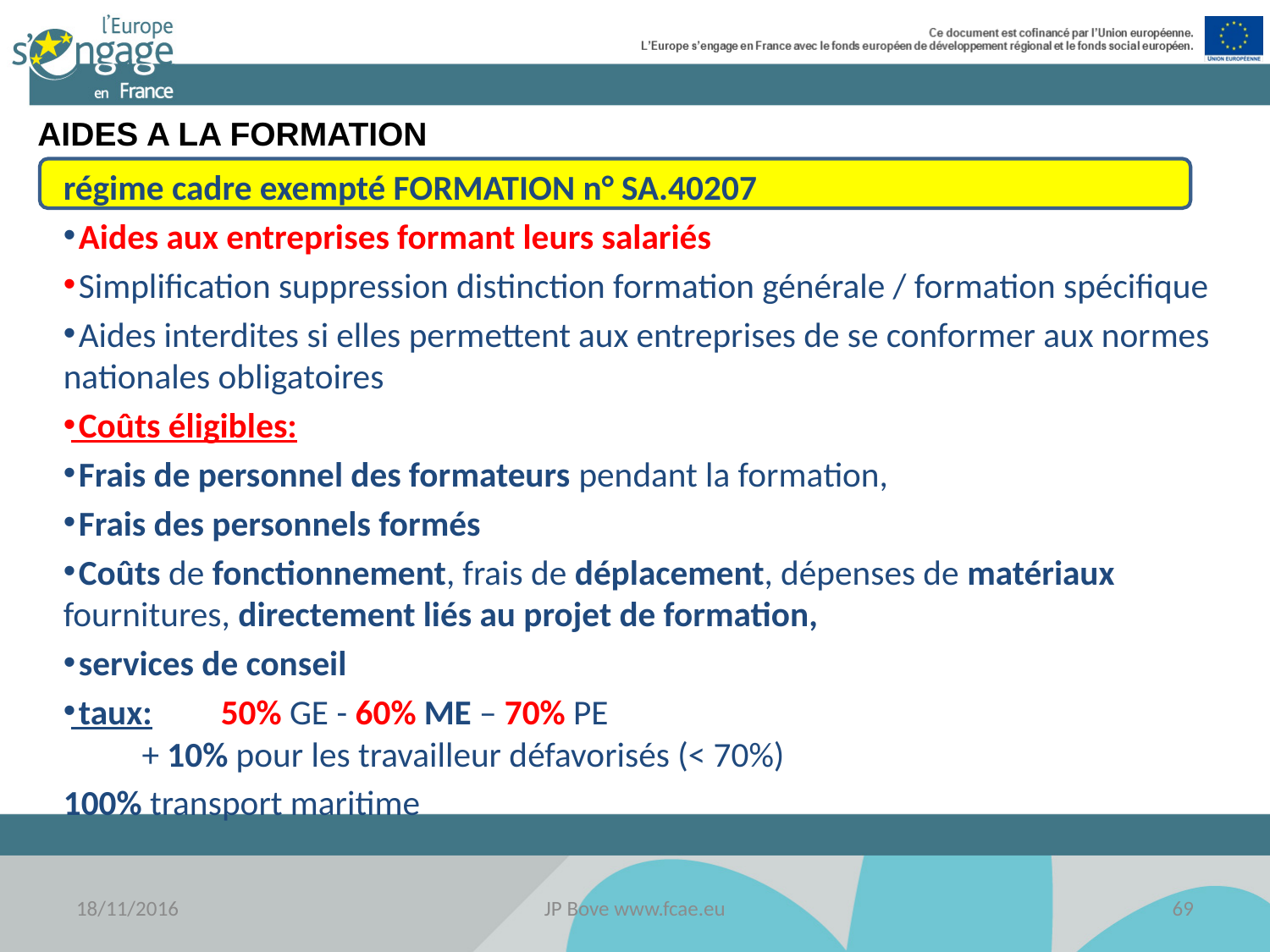

AIDES A LA FORMATION
régime cadre exempté FORMATION n° SA.40207
 Aides aux entreprises formant leurs salariés
 Simplification suppression distinction formation générale / formation spécifique
 Aides interdites si elles permettent aux entreprises de se conformer aux normes nationales obligatoires
 Coûts éligibles:
 Frais de personnel des formateurs pendant la formation,
 Frais des personnels formés
 Coûts de fonctionnement, frais de déplacement, dépenses de matériaux fournitures, directement liés au projet de formation,
 services de conseil
 taux: 	50% GE - 60% ME – 70% PE
		+ 10% pour les travailleur défavorisés (< 70%)
			100% transport maritime

18/11/2016
JP Bove www.fcae.eu
69